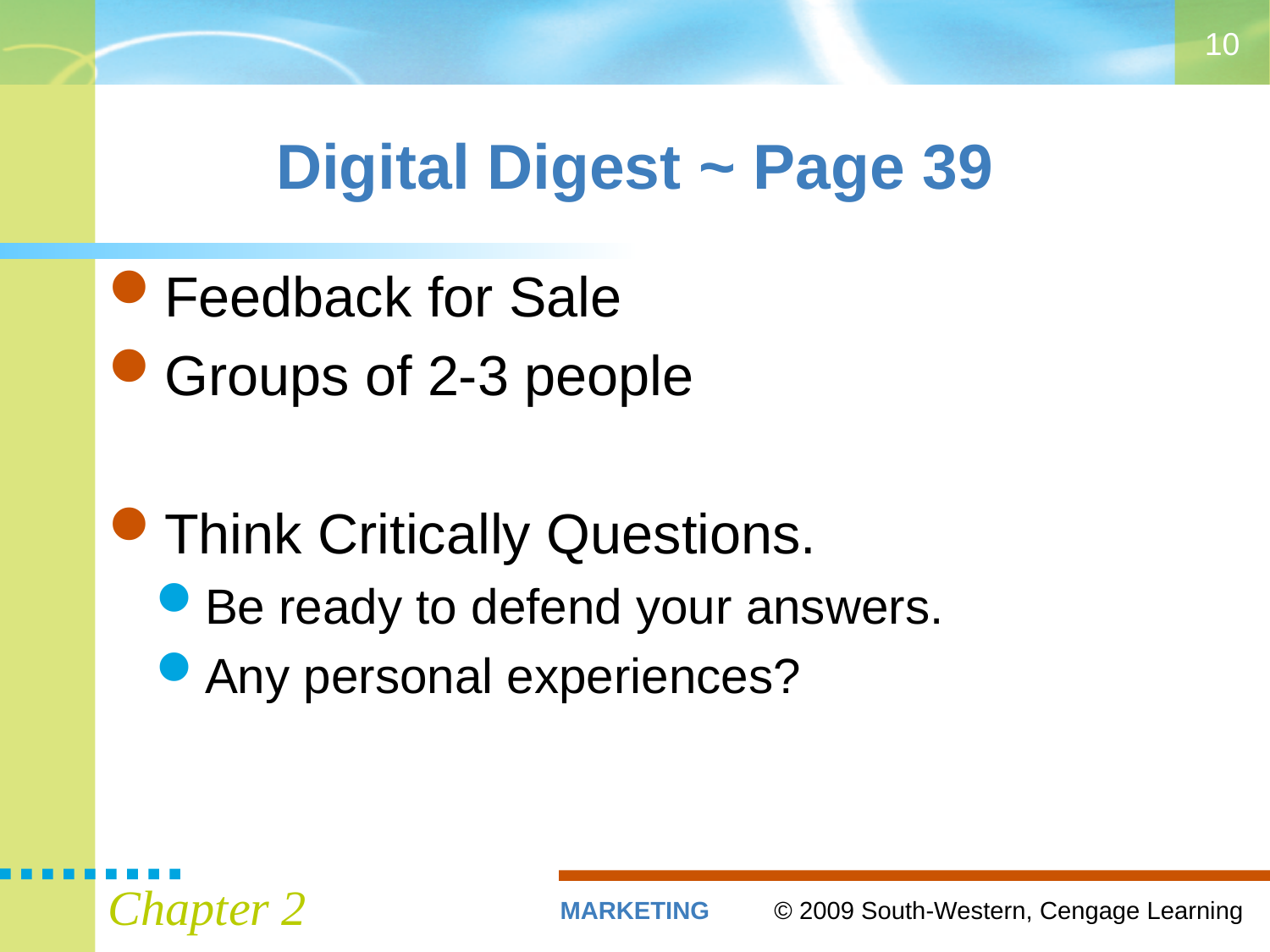

10
# Digital Digest ~ Page 39
Feedback for Sale
Groups of 2-3 people

Think Critically Questions.
Be ready to defend your answers.
Any personal experiences?
Chapter 2